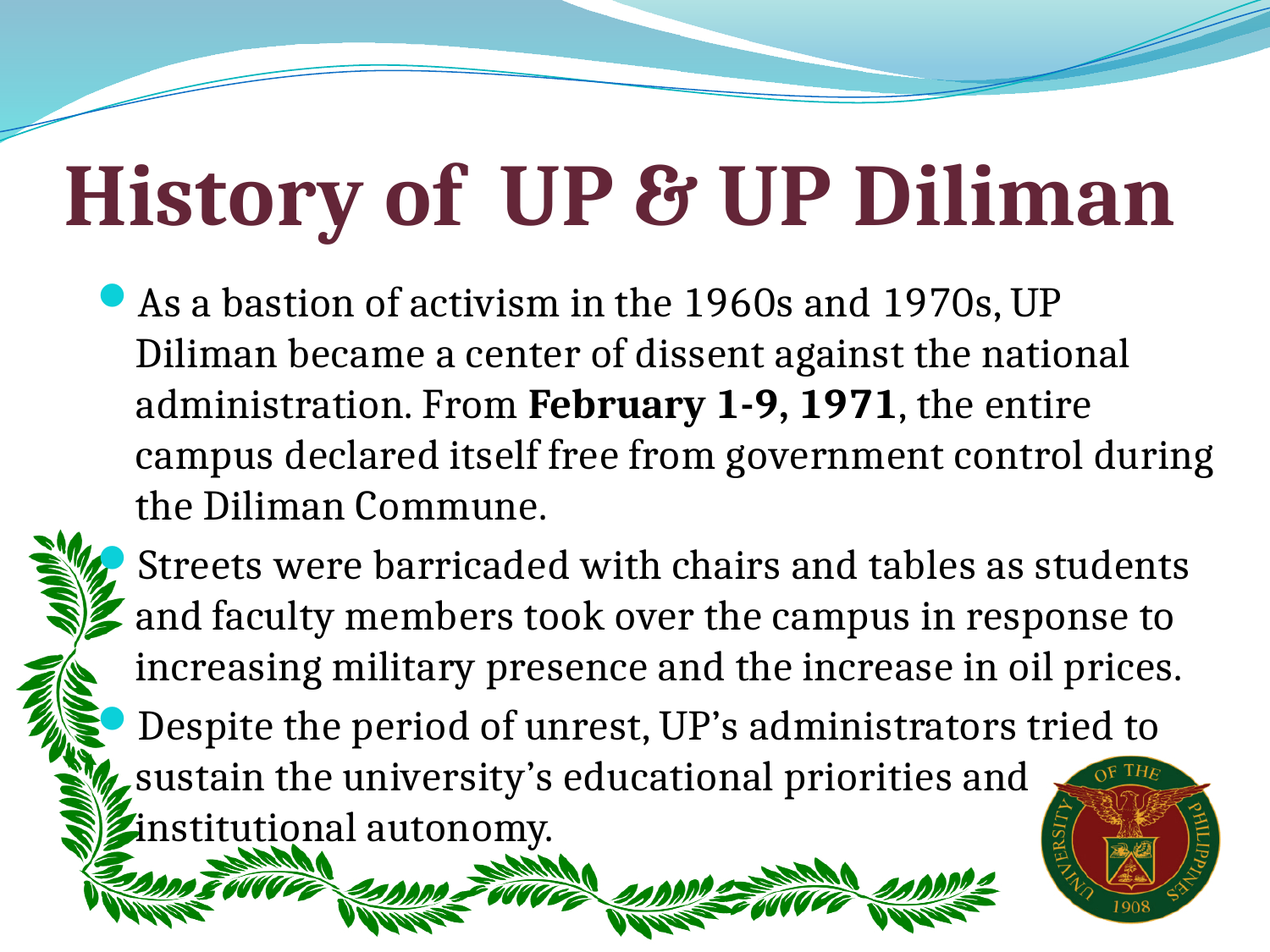

# History of  UP & UP Diliman
As a bastion of activism in the 1960s and 1970s, UP Diliman became a center of dissent against the national administration. From February 1-9, 1971, the entire campus declared itself free from government control during the Diliman Commune.
Streets were barricaded with chairs and tables as students and faculty members took over the campus in response to increasing military presence and the increase in oil prices.
Despite the period of unrest, UP’s administrators tried to sustain the university’s educational priorities and institutional autonomy.